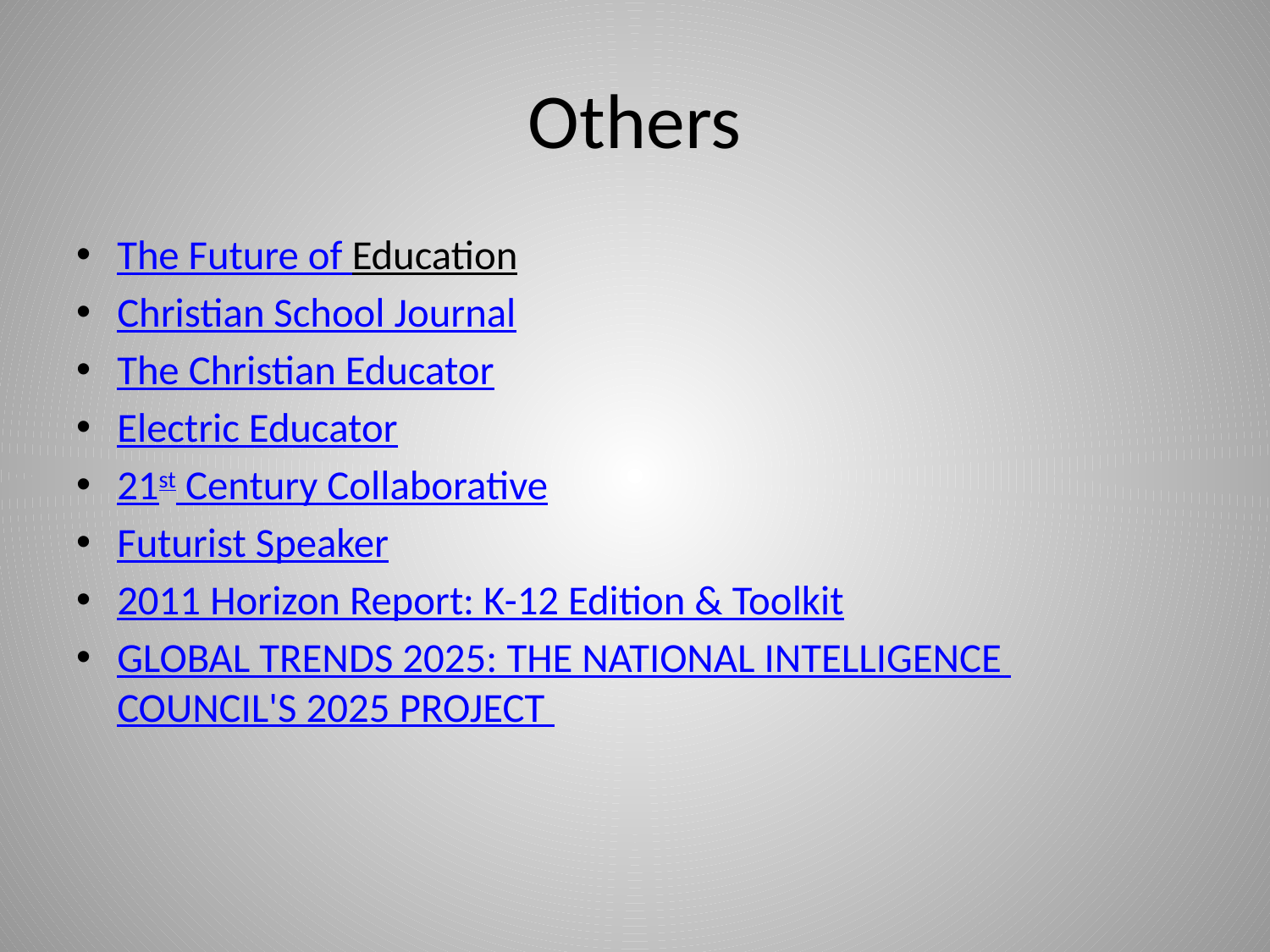

# Others
The Future of Education
Christian School Journal
The Christian Educator
Electric Educator
21st Century Collaborative
Futurist Speaker
2011 Horizon Report: K-12 Edition & Toolkit
GLOBAL TRENDS 2025: THE NATIONAL INTELLIGENCE COUNCIL'S 2025 PROJECT